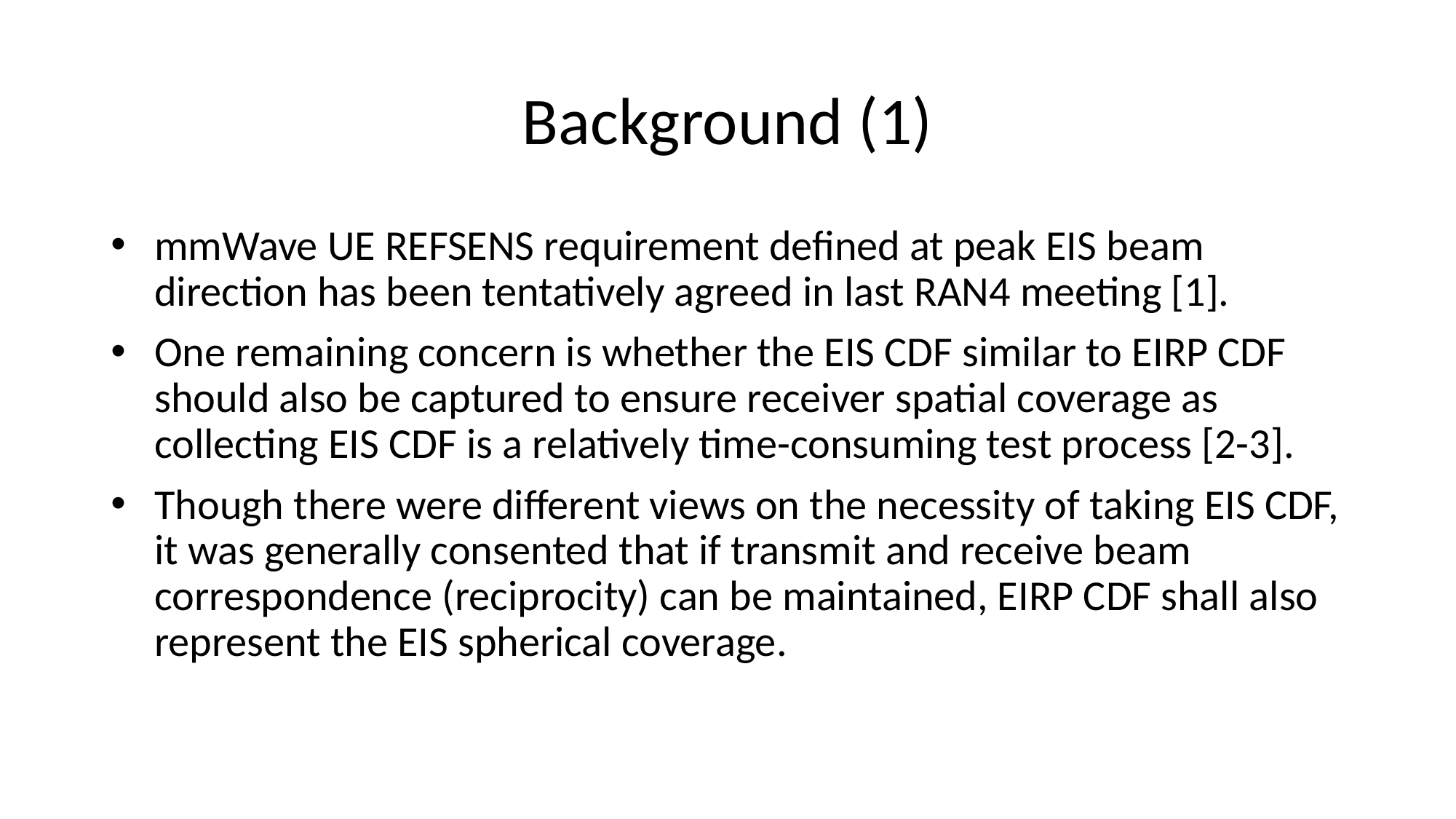

# Background (1)
mmWave UE REFSENS requirement defined at peak EIS beam direction has been tentatively agreed in last RAN4 meeting [1].
One remaining concern is whether the EIS CDF similar to EIRP CDF should also be captured to ensure receiver spatial coverage as collecting EIS CDF is a relatively time-consuming test process [2-3].
Though there were different views on the necessity of taking EIS CDF, it was generally consented that if transmit and receive beam correspondence (reciprocity) can be maintained, EIRP CDF shall also represent the EIS spherical coverage.